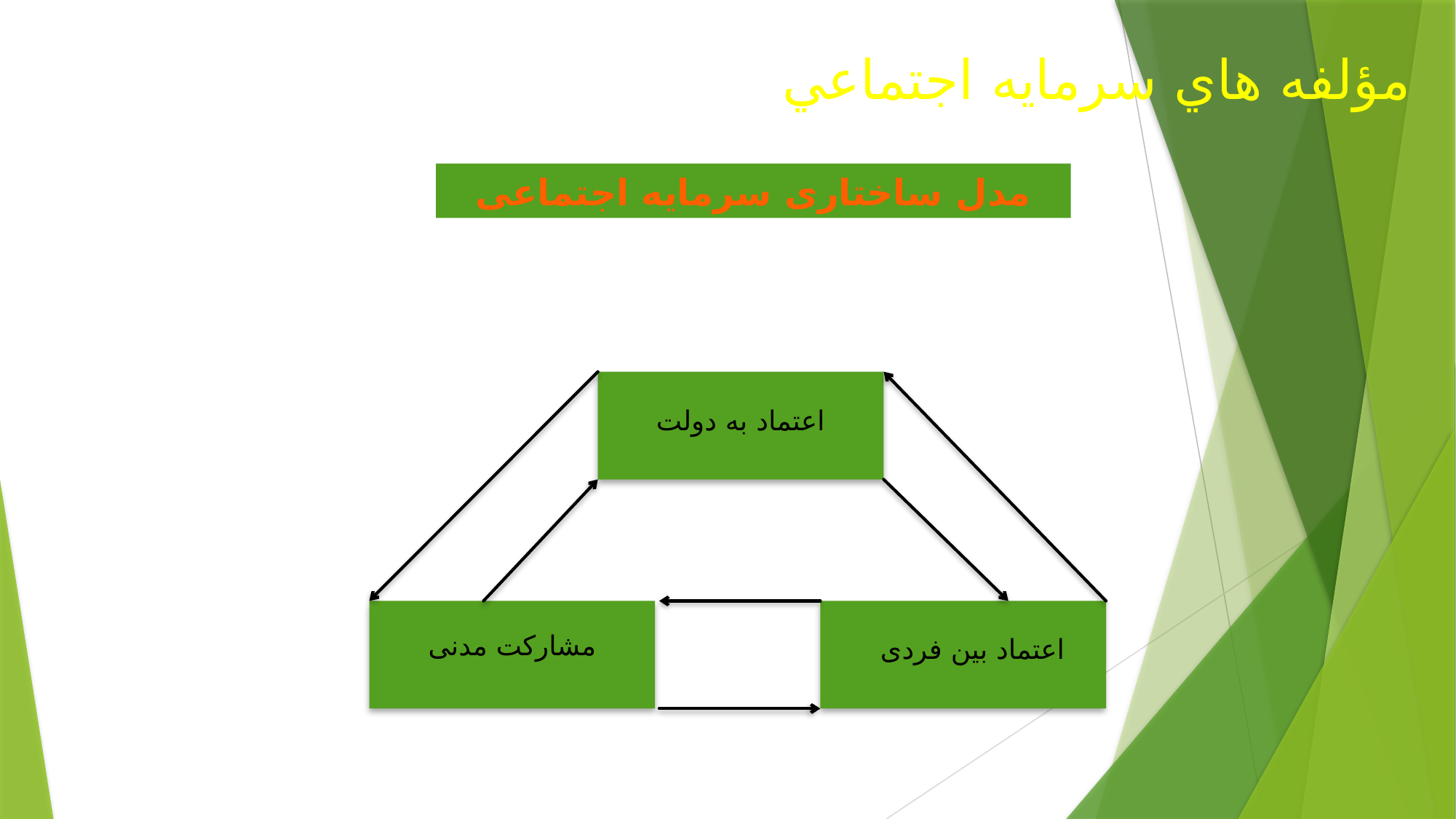

# مؤلفه هاي سرمايه اجتماعي
مدل ساختاری سرمایه اجتماعی

اعتماد به دولت

مشارکت مدنی
اعتماد بین فردی